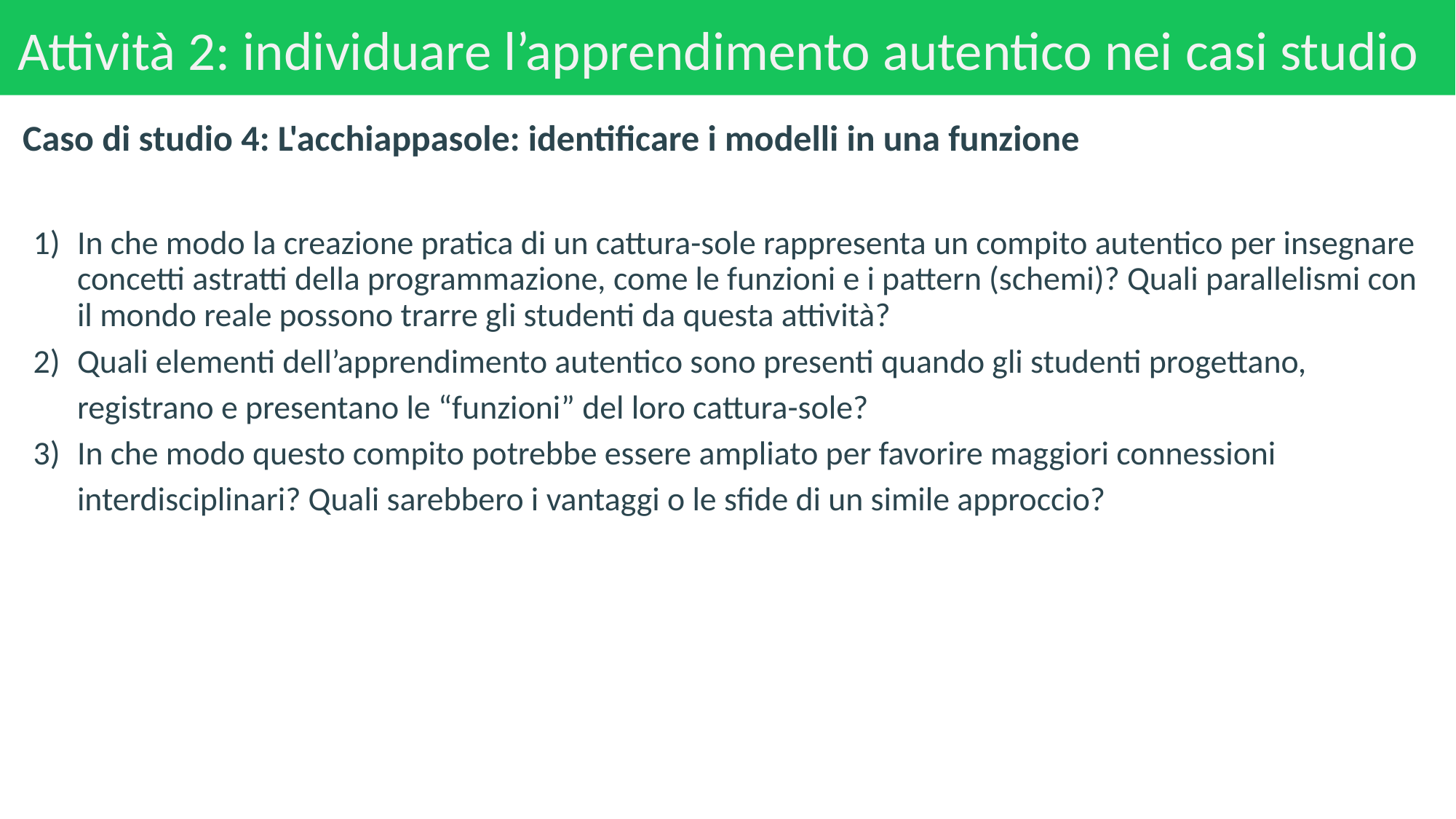

# Attività 2: individuare l’apprendimento autentico nei casi studio
Caso di studio 4: L'acchiappasole: identificare i modelli in una funzione

In che modo la creazione pratica di un cattura-sole rappresenta un compito autentico per insegnare concetti astratti della programmazione, come le funzioni e i pattern (schemi)? Quali parallelismi con il mondo reale possono trarre gli studenti da questa attività?
Quali elementi dell’apprendimento autentico sono presenti quando gli studenti progettano, registrano e presentano le “funzioni” del loro cattura-sole?
In che modo questo compito potrebbe essere ampliato per favorire maggiori connessioni interdisciplinari? Quali sarebbero i vantaggi o le sfide di un simile approccio?